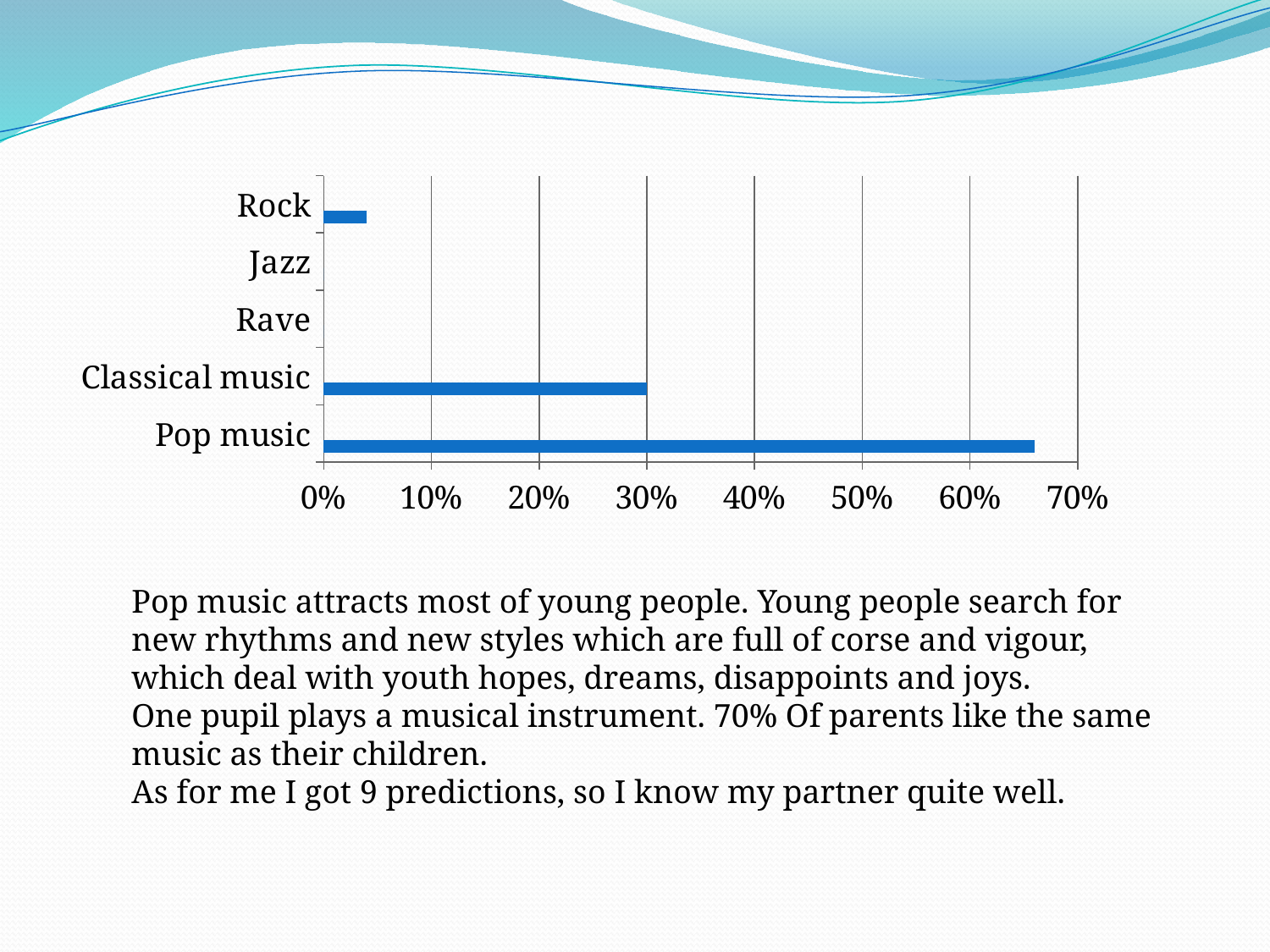

### Chart

| Category | Ряд 1 | Столбец1 | Столбец2 |
|---|---|---|---|
| Pop music | 0.6600000000000001 | None | None |
| Classical music | 0.30000000000000004 | None | None |
| Rave | 0.0 | None | None |
| Jazz | 0.0 | None | None |
| Rock | 0.04000000000000001 | None | None |
Pop music attracts most of young people. Young people search for new rhythms and new styles which are full of corse and vigour, which deal with youth hopes, dreams, disappoints and joys.
One pupil plays a musical instrument. 70% Of parents like the same music as their children.
As for me I got 9 predictions, so I know my partner quite well.
#